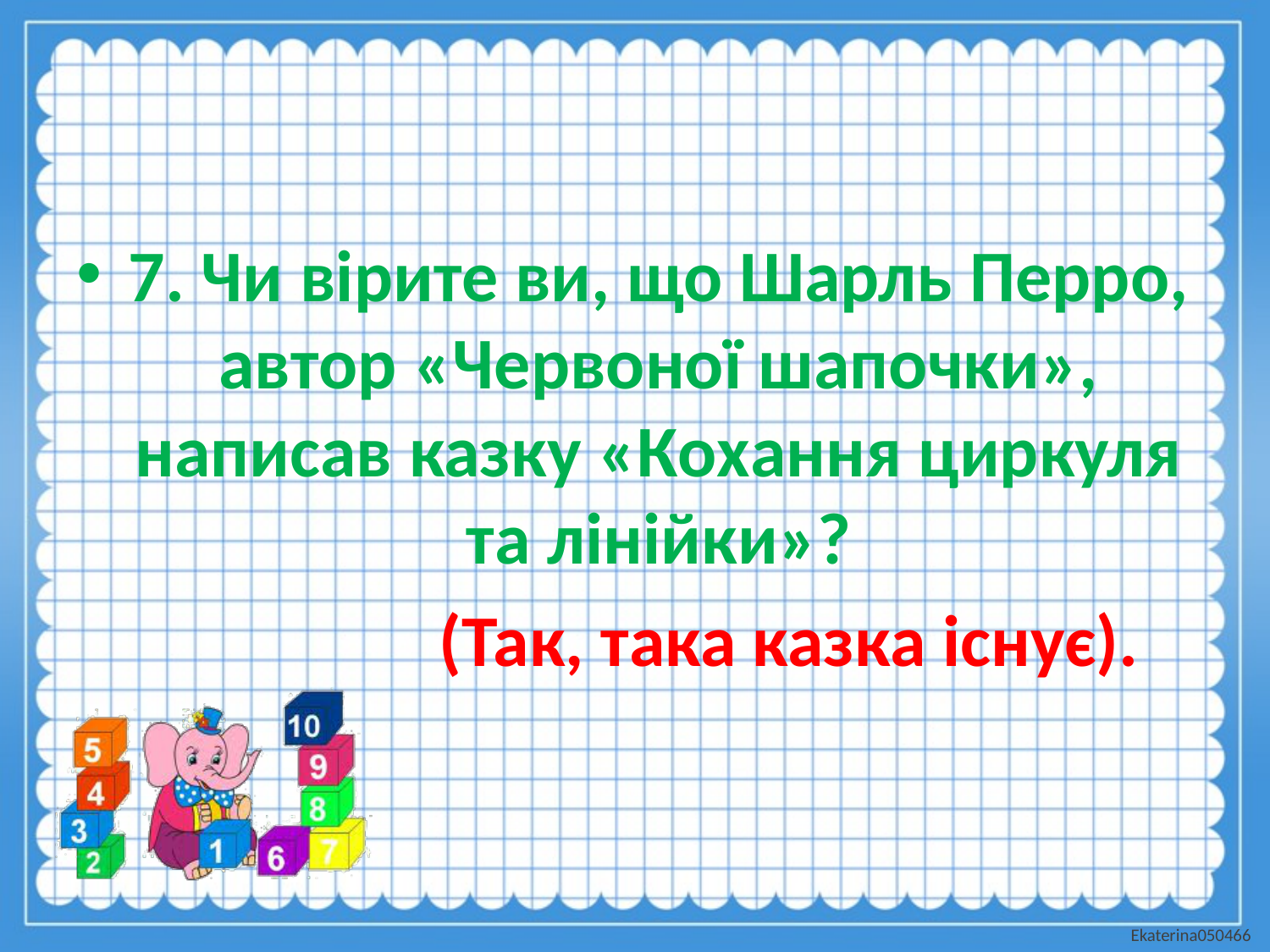

7. Чи вірите ви, що Шарль Перро, автор «Червоної шапочки», написав казку «Кохання циркуля та лінійки»?
                      (Так, така казка існує).